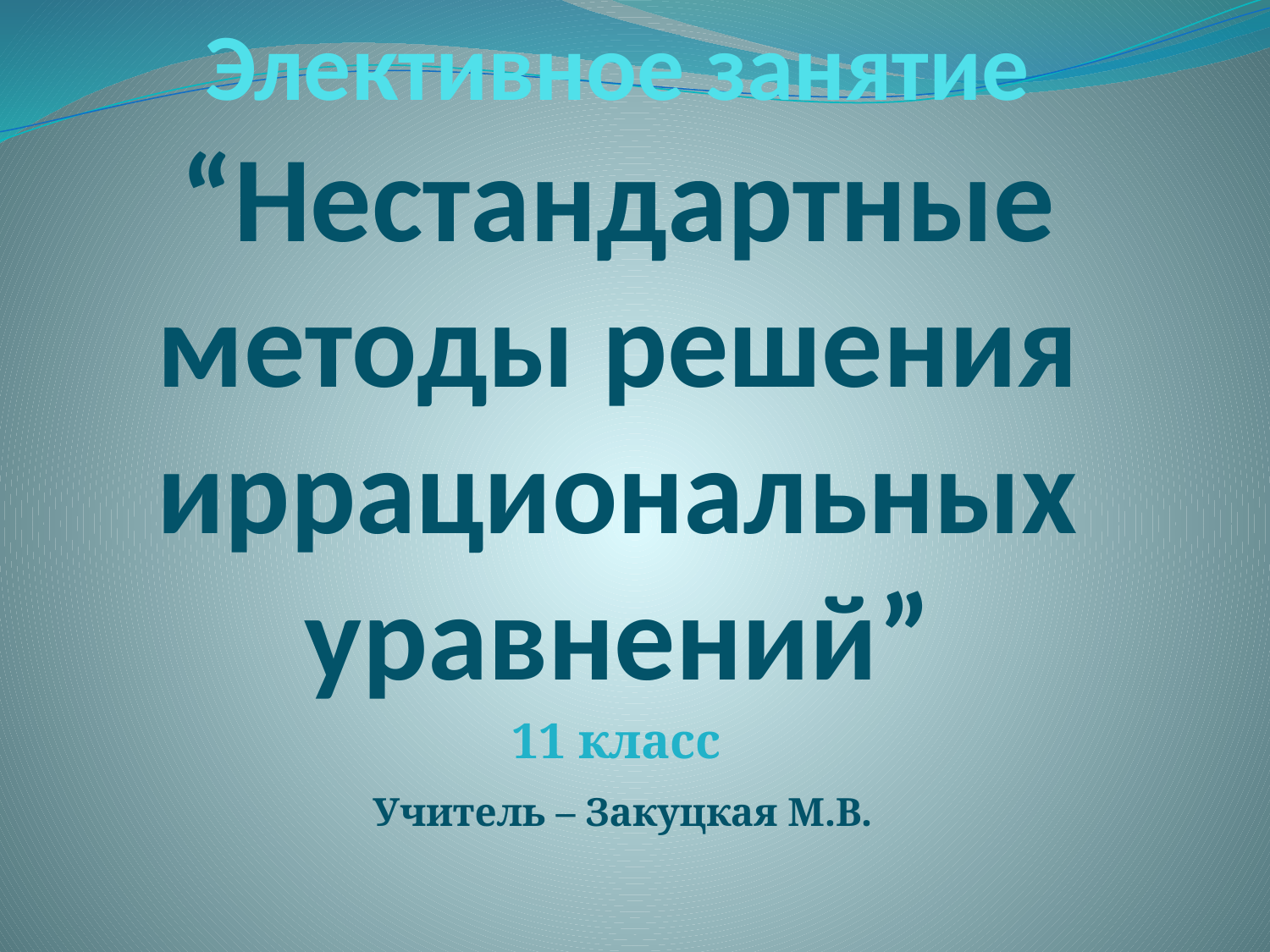

# Элективное занятие “Нестандартные методы решения иррациональных уравнений”
11 класс
 Учитель – Закуцкая М.В.